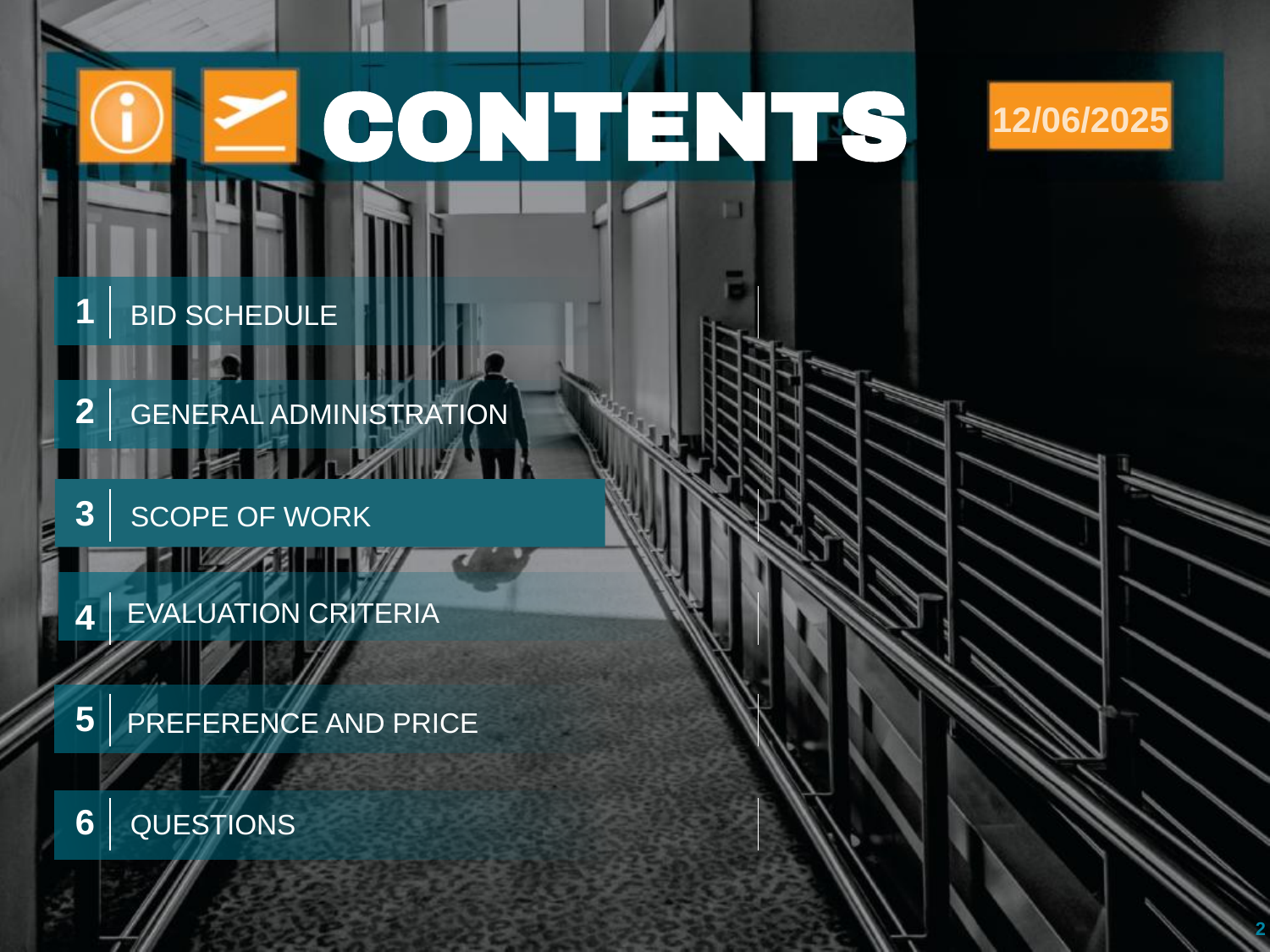

12/06/2025

1
BID SCHEDULE

GENERAL ADMINISTRATION

2

SCOPE OF WORK

3

EVALUATION CRITERIA

4

5
PREFERENCE AND PRICE

QUESTIONS
6
2